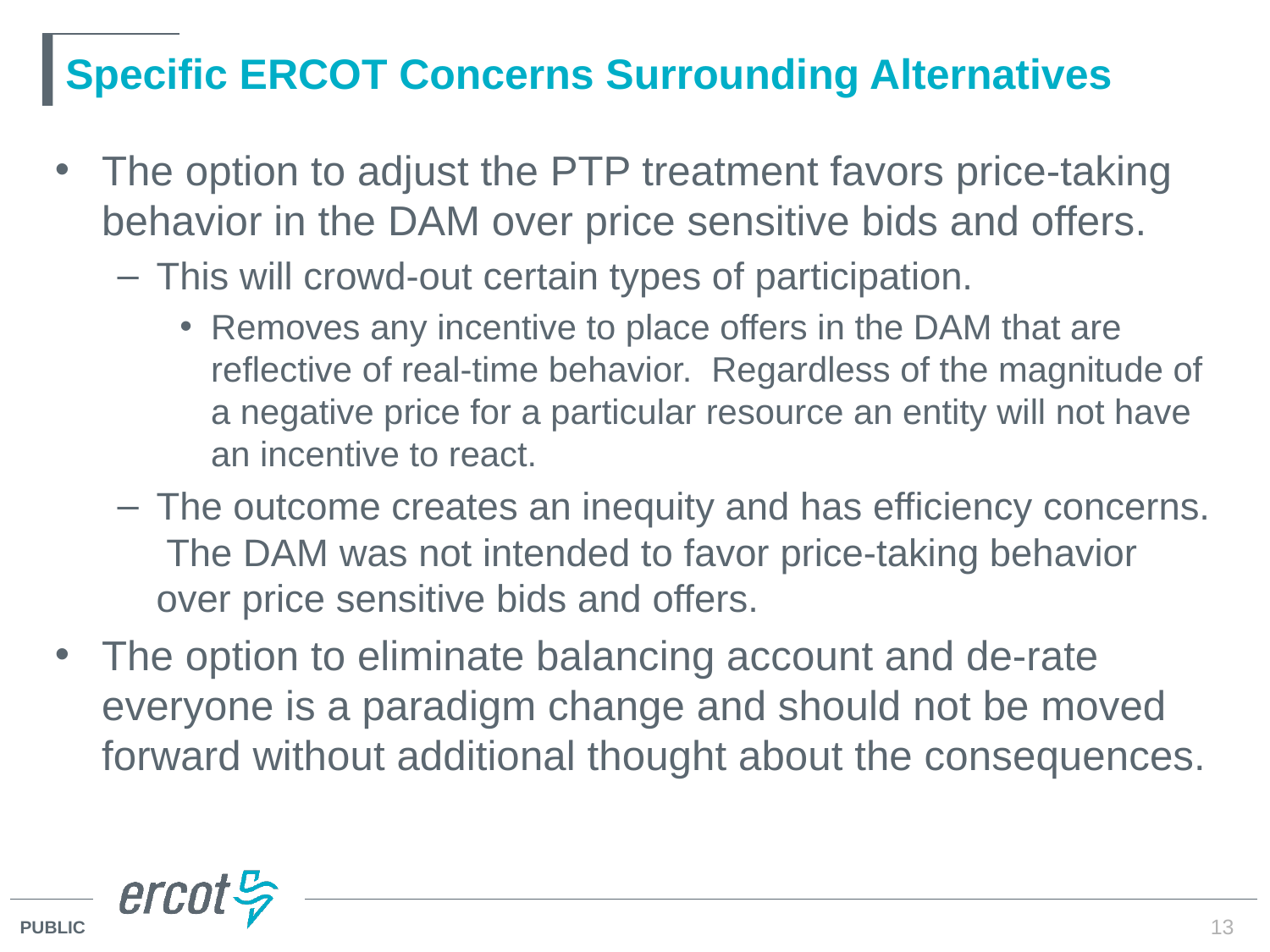

# Specific ERCOT Concerns Surrounding Alternatives
The option to adjust the PTP treatment favors price-taking behavior in the DAM over price sensitive bids and offers.
This will crowd-out certain types of participation.
Removes any incentive to place offers in the DAM that are reflective of real-time behavior.  Regardless of the magnitude of a negative price for a particular resource an entity will not have an incentive to react.
The outcome creates an inequity and has efficiency concerns.  The DAM was not intended to favor price-taking behavior over price sensitive bids and offers.
The option to eliminate balancing account and de-rate everyone is a paradigm change and should not be moved forward without additional thought about the consequences.
13